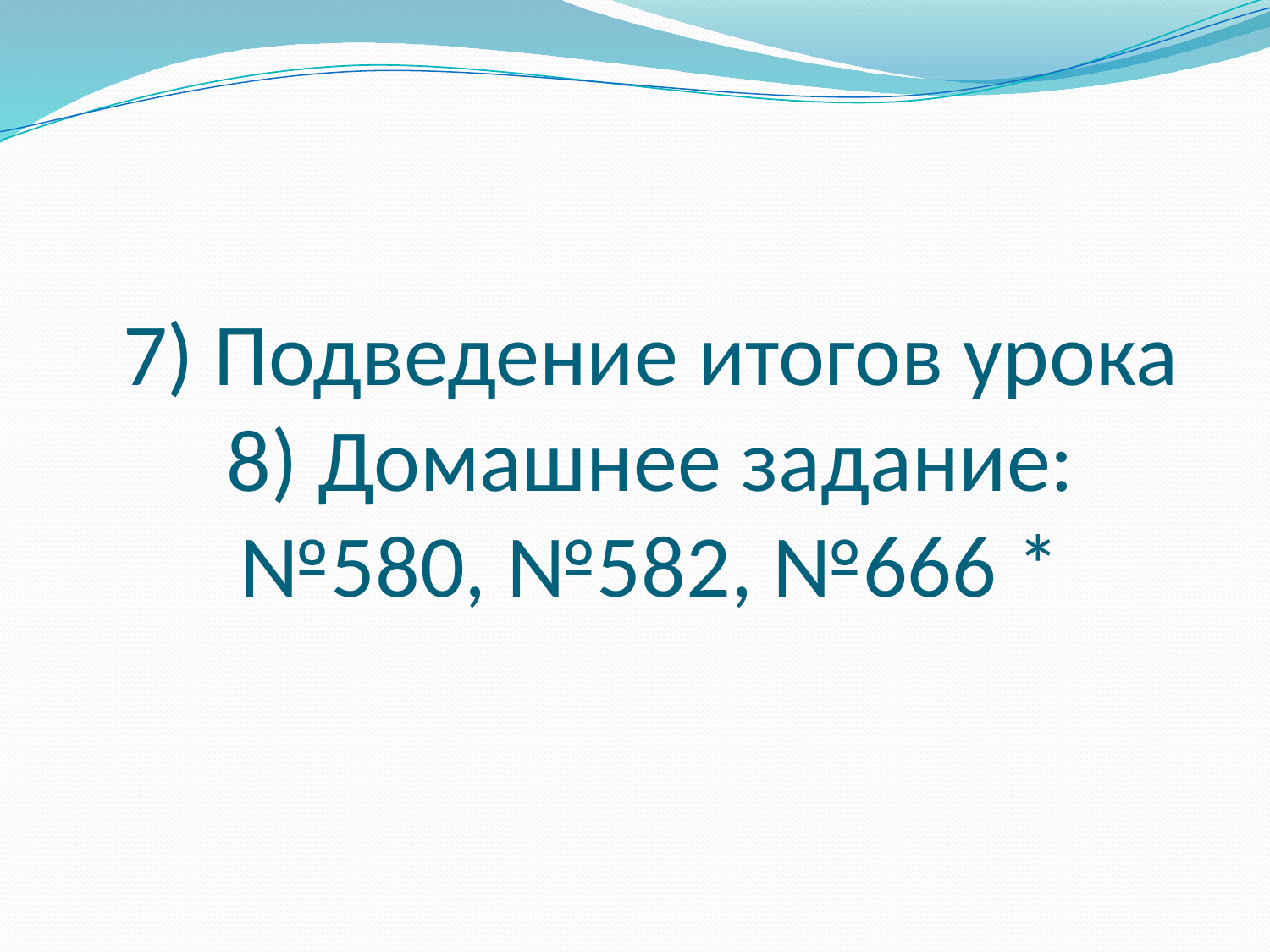

# 7) Подведение итогов урока 8) Домашнее задание: №580, №582, №666 *